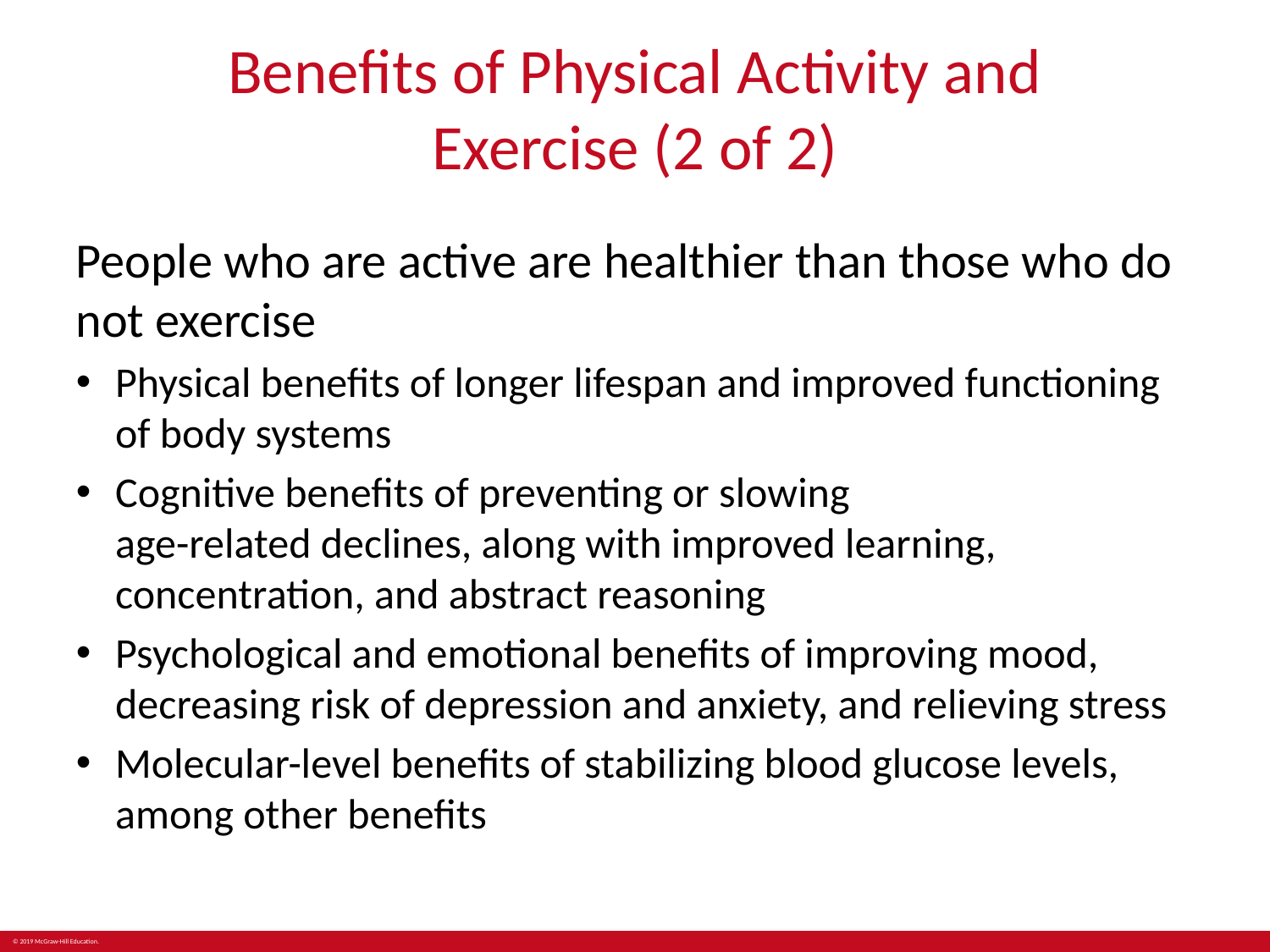

# Benefits of Physical Activity and Exercise (2 of 2)
People who are active are healthier than those who do not exercise
Physical benefits of longer lifespan and improved functioning of body systems
Cognitive benefits of preventing or slowing
age-related declines, along with improved learning, concentration, and abstract reasoning
Psychological and emotional benefits of improving mood, decreasing risk of depression and anxiety, and relieving stress
Molecular-level benefits of stabilizing blood glucose levels, among other benefits